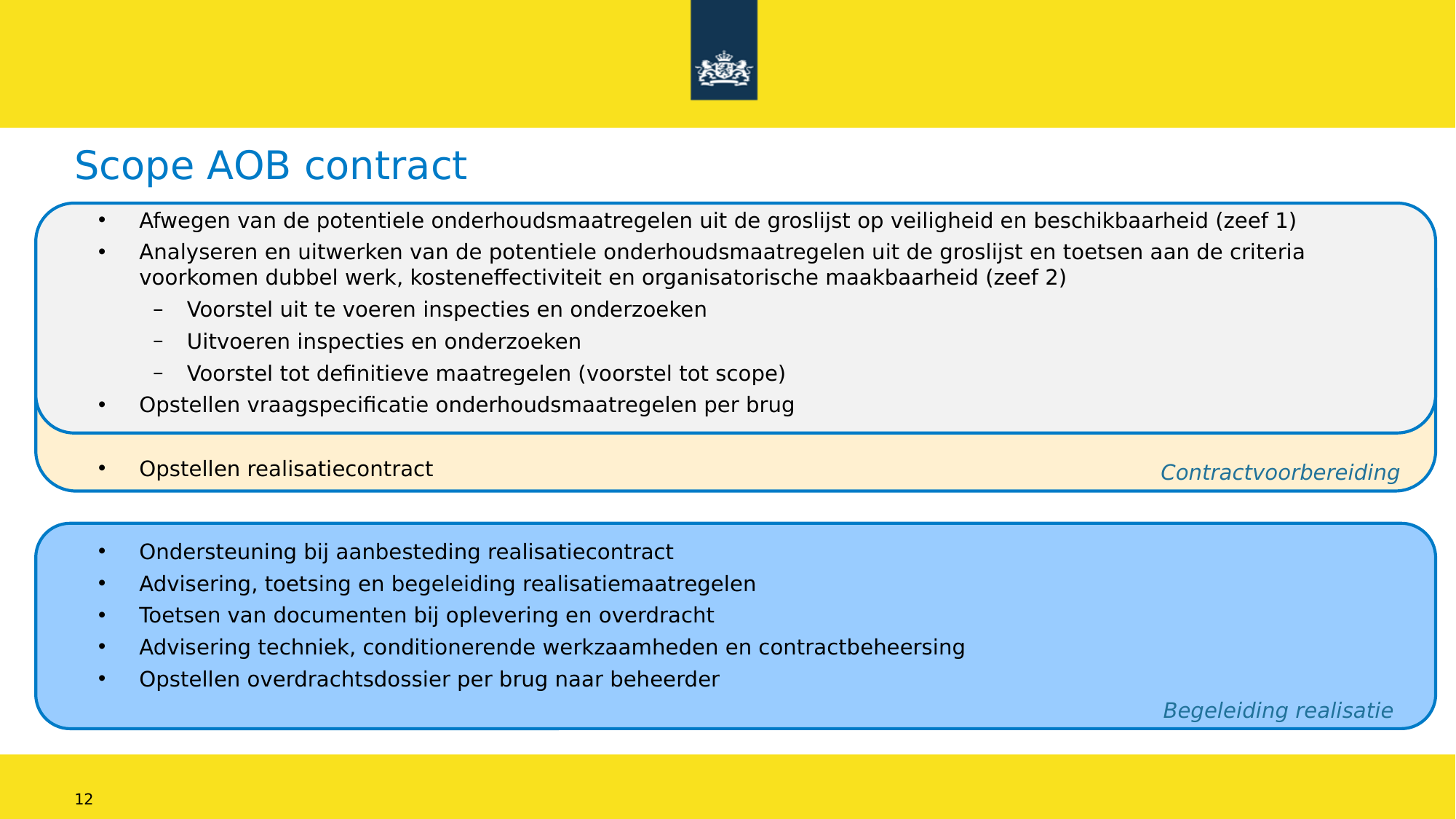

# Scope AOB contract

Afwegen van de potentiele onderhoudsmaatregelen uit de groslijst op veiligheid en beschikbaarheid (zeef 1)
Analyseren en uitwerken van de potentiele onderhoudsmaatregelen uit de groslijst en toetsen aan de criteria voorkomen dubbel werk, kosteneffectiviteit en organisatorische maakbaarheid (zeef 2)
Voorstel uit te voeren inspecties en onderzoeken
Uitvoeren inspecties en onderzoeken
Voorstel tot definitieve maatregelen (voorstel tot scope)
Opstellen vraagspecificatie onderhoudsmaatregelen per brug

Opstellen realisatiecontract

Ondersteuning bij aanbesteding realisatiecontract
Advisering, toetsing en begeleiding realisatiemaatregelen
Toetsen van documenten bij oplevering en overdracht
Advisering techniek, conditionerende werkzaamheden en contractbeheersing
Opstellen overdrachtsdossier per brug naar beheerder

Contractvoorbereiding

Begeleiding realisatie